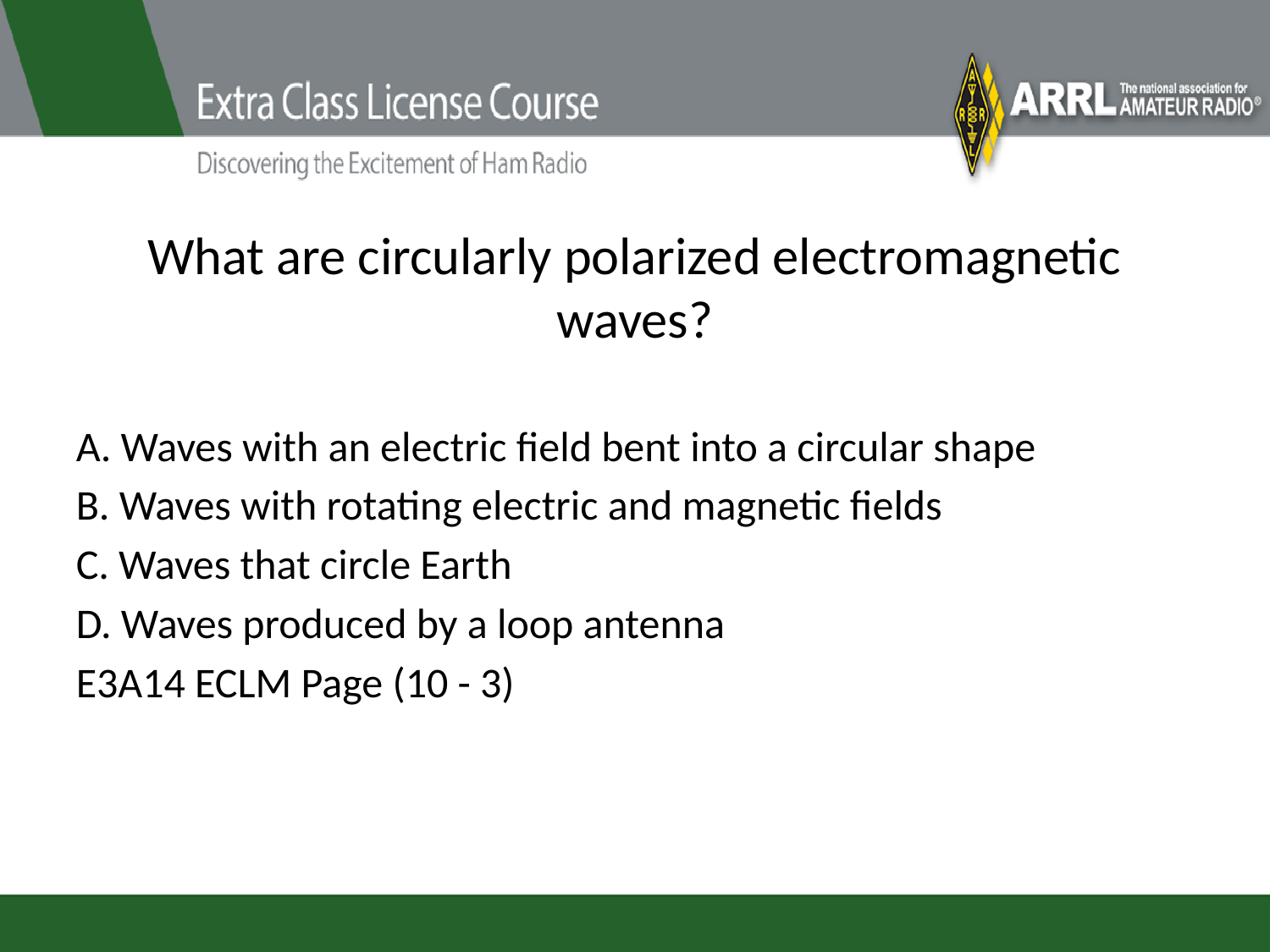

# What are circularly polarized electromagnetic waves?
A. Waves with an electric field bent into a circular shape
B. Waves with rotating electric and magnetic fields
C. Waves that circle Earth
D. Waves produced by a loop antenna
E3A14 ECLM Page (10 - 3)